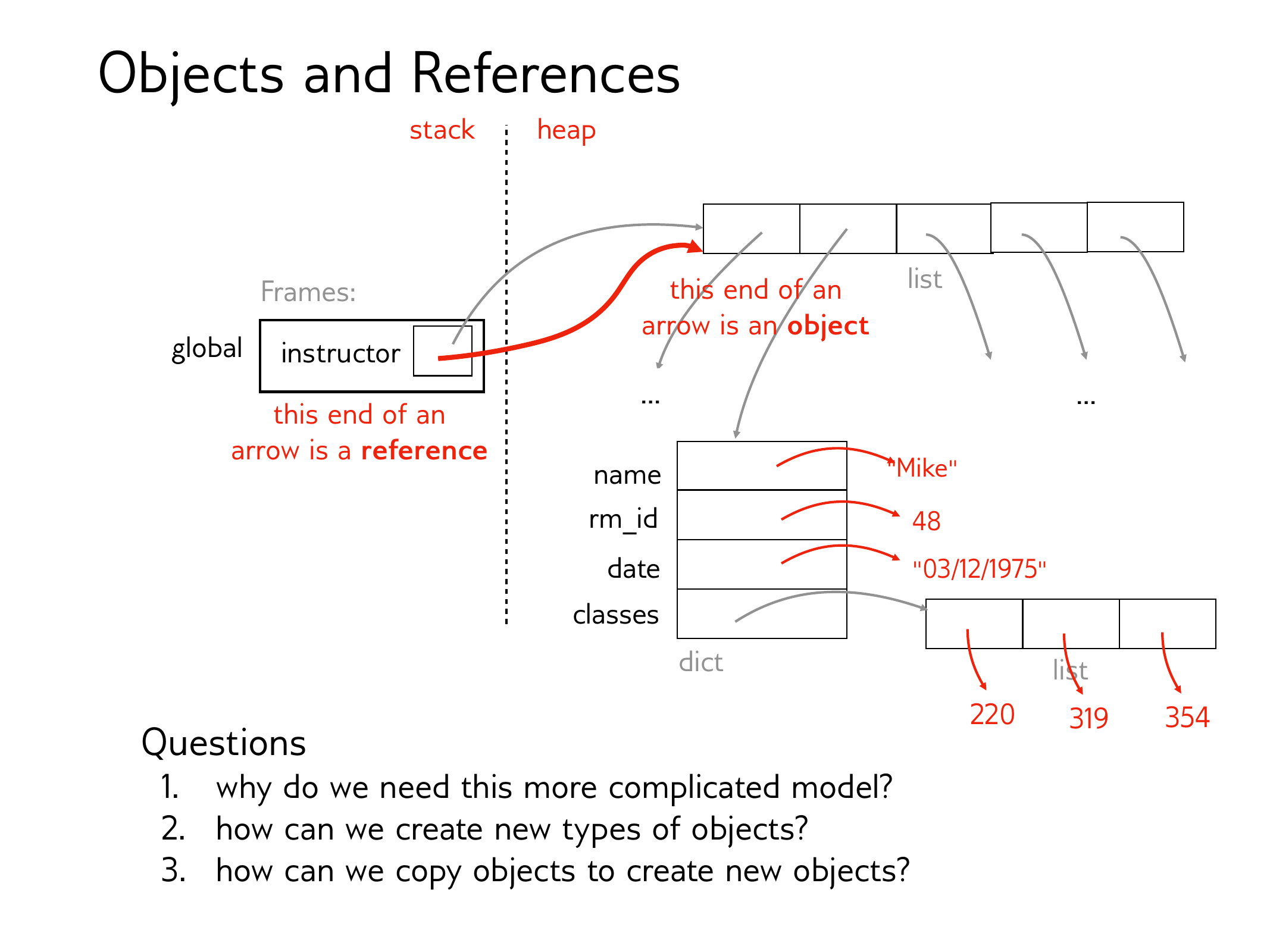

# Objects and References
stack
heap

list
this end of an
arrow is an object
Frames:

global

instructor
…
…
this end of an
arrow is a reference

"Mike"

name

rm_id
48

date
"03/12/1975"

classes

dict
list
220
354
319
Questions
why do we need this more complicated model?
how can we create new types of objects?
how can we copy objects to create new objects?